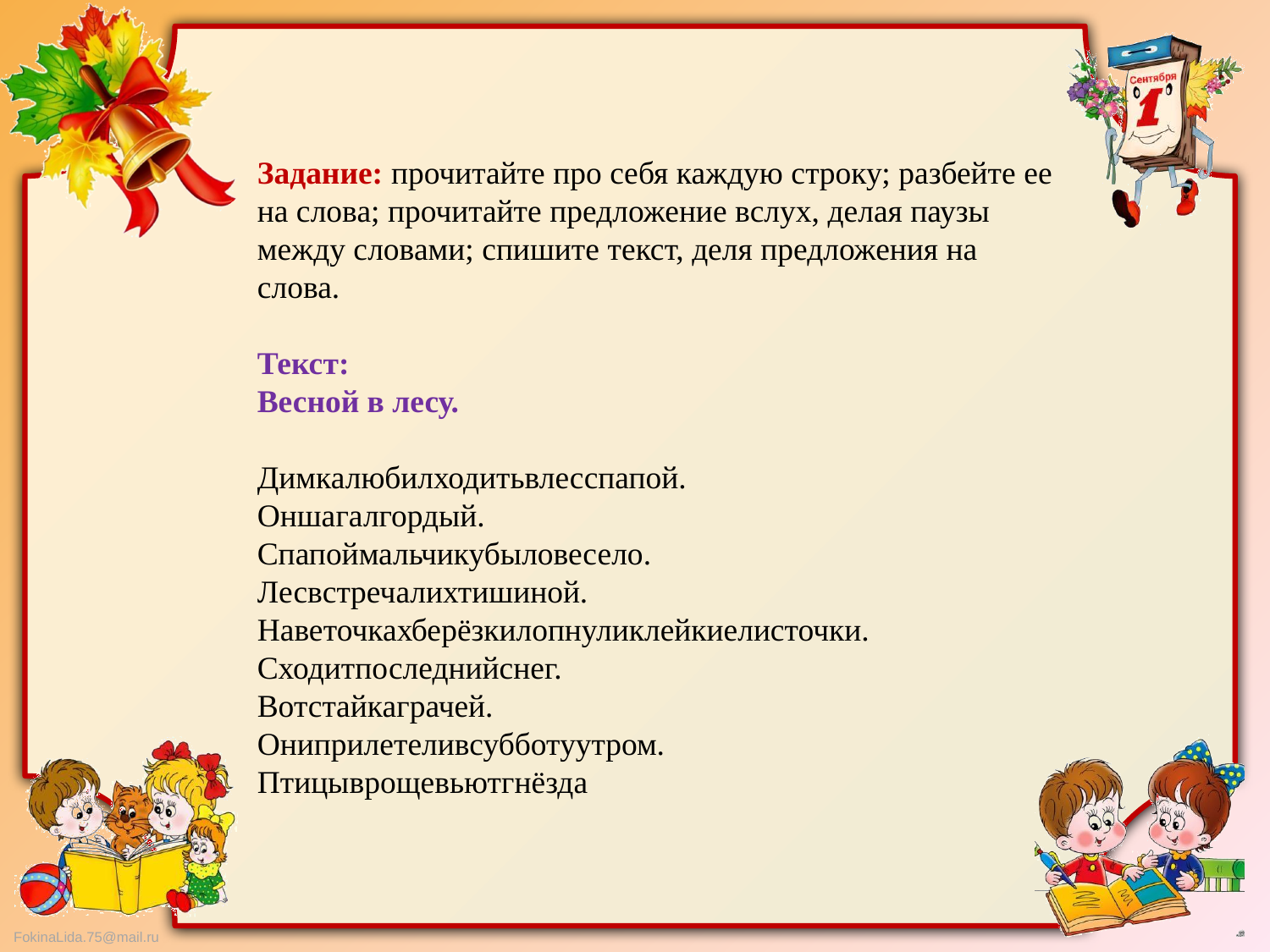

Задание: прочитайте про себя каждую строку; разбейте ее на слова; прочитайте предложение вслух, делая паузы между словами; спишите текст, деля предложения на слова.
Текст:
Весной в лесу.
Димкалюбилходитьвлесспапой.
Оншагалгордый.
Спапоймальчикубыловесело.
Лесвстречалихтишиной.
Наветочкахберёзкилопнуликлейкиелисточки.
Сходитпоследнийснег.
Вотстайкаграчей.
Ониприлетеливсубботуутром.
Птицыврощевьютгнёзда